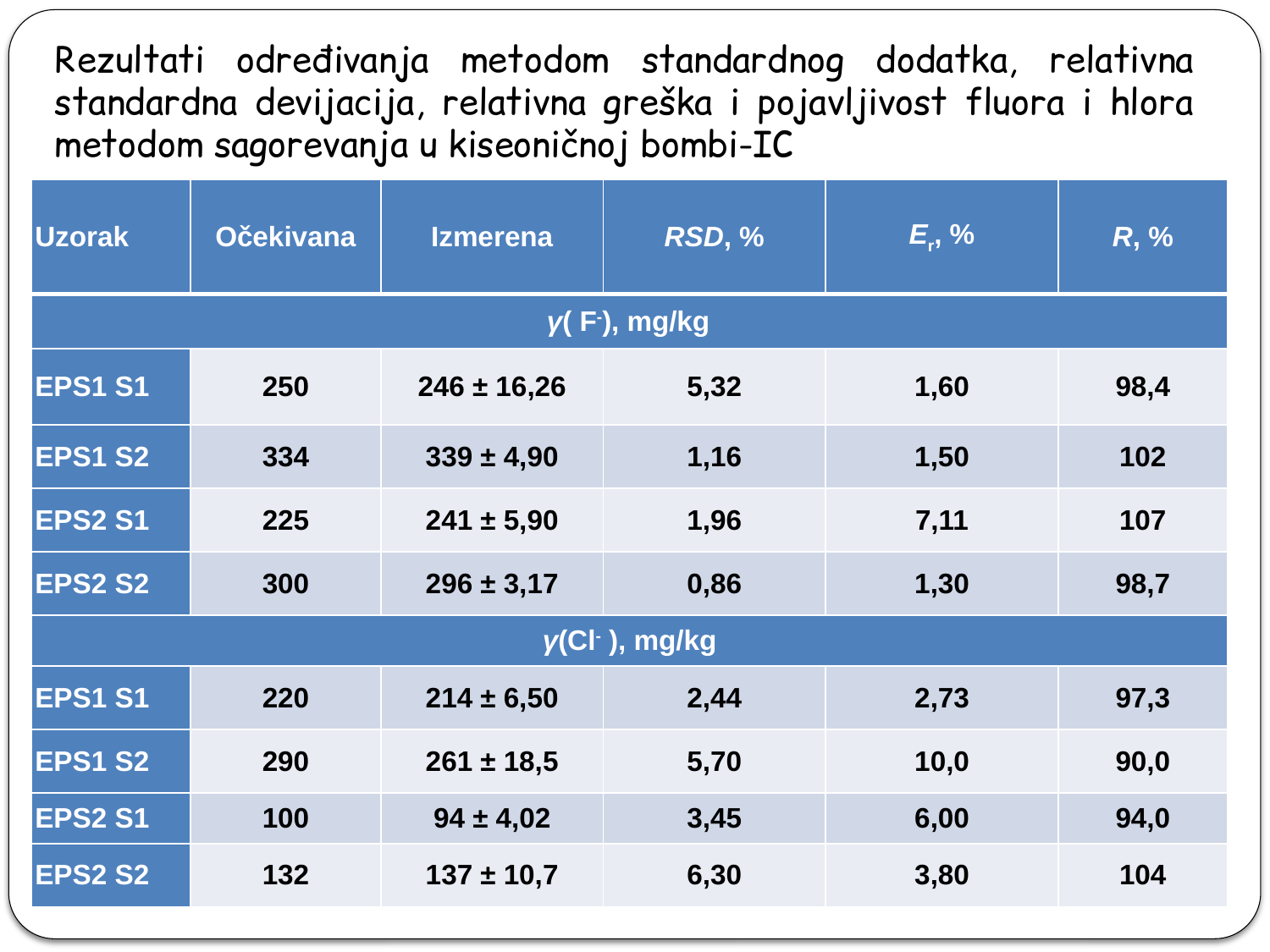

Rezultati određivanja metodom standardnog dodatka, relativna standardna devijacija, relativna greška i pojavljivost fluora i hlora metodom sagorevanja u kiseoničnoj bombi-IC
| Uzorak | Očekivana | Izmerena | RSD, % | Er, % | R, % |
| --- | --- | --- | --- | --- | --- |
| γ( F-), mg/kg |  |  |  |  |  |
| EPS1 S1 | 250 | 246 ± 16,26 | 5,32 | 1,60 | 98,4 |
| EPS1 S2 | 334 | 339 ± 4,90 | 1,16 | 1,50 | 102 |
| EPS2 S1 | 225 | 241 ± 5,90 | 1,96 | 7,11 | 107 |
| EPS2 S2 | 300 | 296 ± 3,17 | 0,86 | 1,30 | 98,7 |
| γ(Cl- ), mg/kg |  |  |  |  |  |
| EPS1 S1 | 220 | 214 ± 6,50 | 2,44 | 2,73 | 97,3 |
| EPS1 S2 | 290 | 261 ± 18,5 | 5,70 | 10,0 | 90,0 |
| EPS2 S1 | 100 | 94 ± 4,02 | 3,45 | 6,00 | 94,0 |
| EPS2 S2 | 132 | 137 ± 10,7 | 6,30 | 3,80 | 104 |